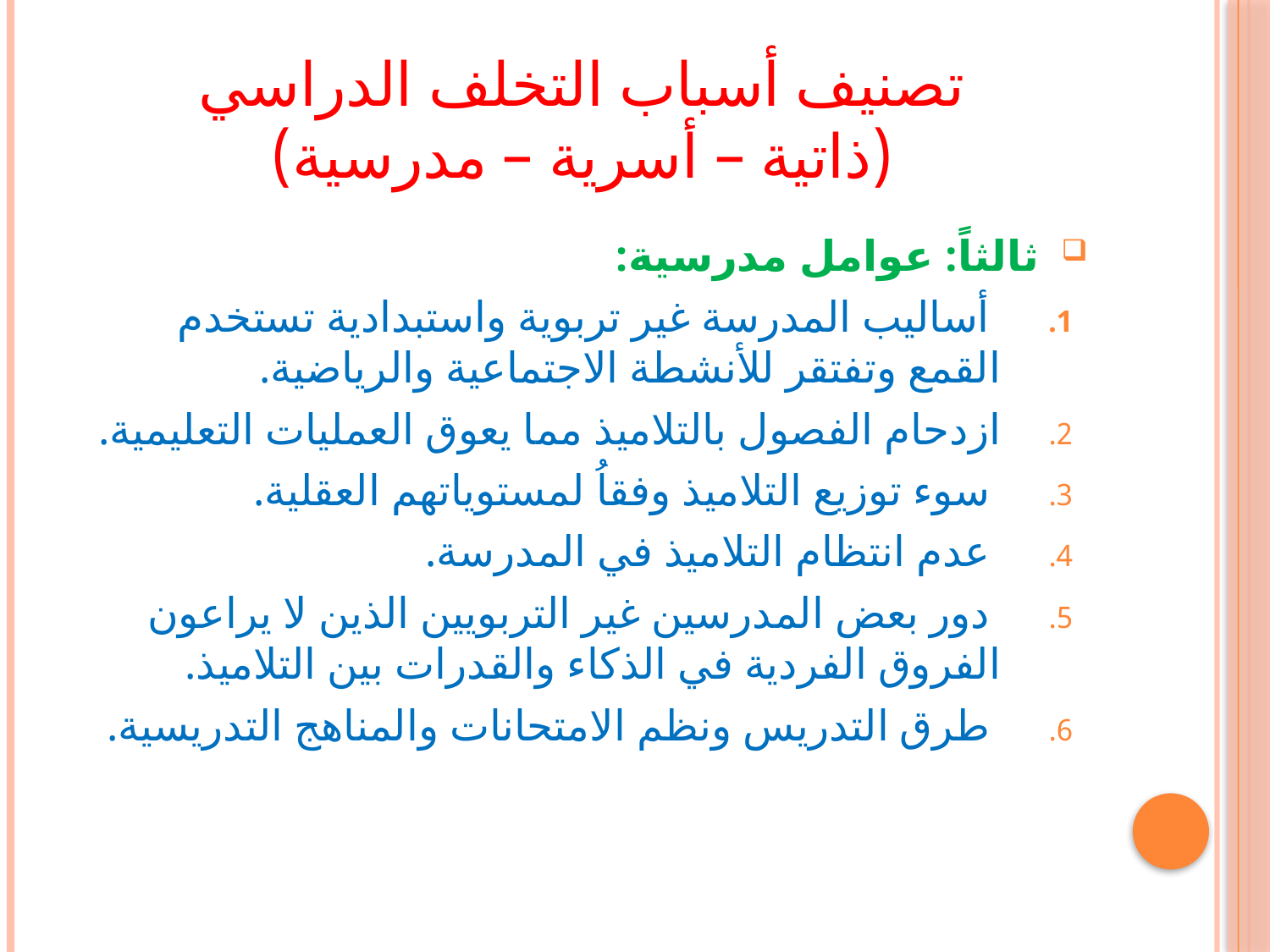

# تصنيف أسباب التخلف الدراسي (ذاتية – أسرية – مدرسية)
 ثالثاً: عوامل مدرسية:
 أساليب المدرسة غير تربوية واستبدادية تستخدم القمع وتفتقر للأنشطة الاجتماعية والرياضية.
ازدحام الفصول بالتلاميذ مما يعوق العمليات التعليمية.
 سوء توزيع التلاميذ وفقاُ لمستوياتهم العقلية.
 عدم انتظام التلاميذ في المدرسة.
 دور بعض المدرسين غير التربويين الذين لا يراعون الفروق الفردية في الذكاء والقدرات بين التلاميذ.
 طرق التدريس ونظم الامتحانات والمناهج التدريسية.